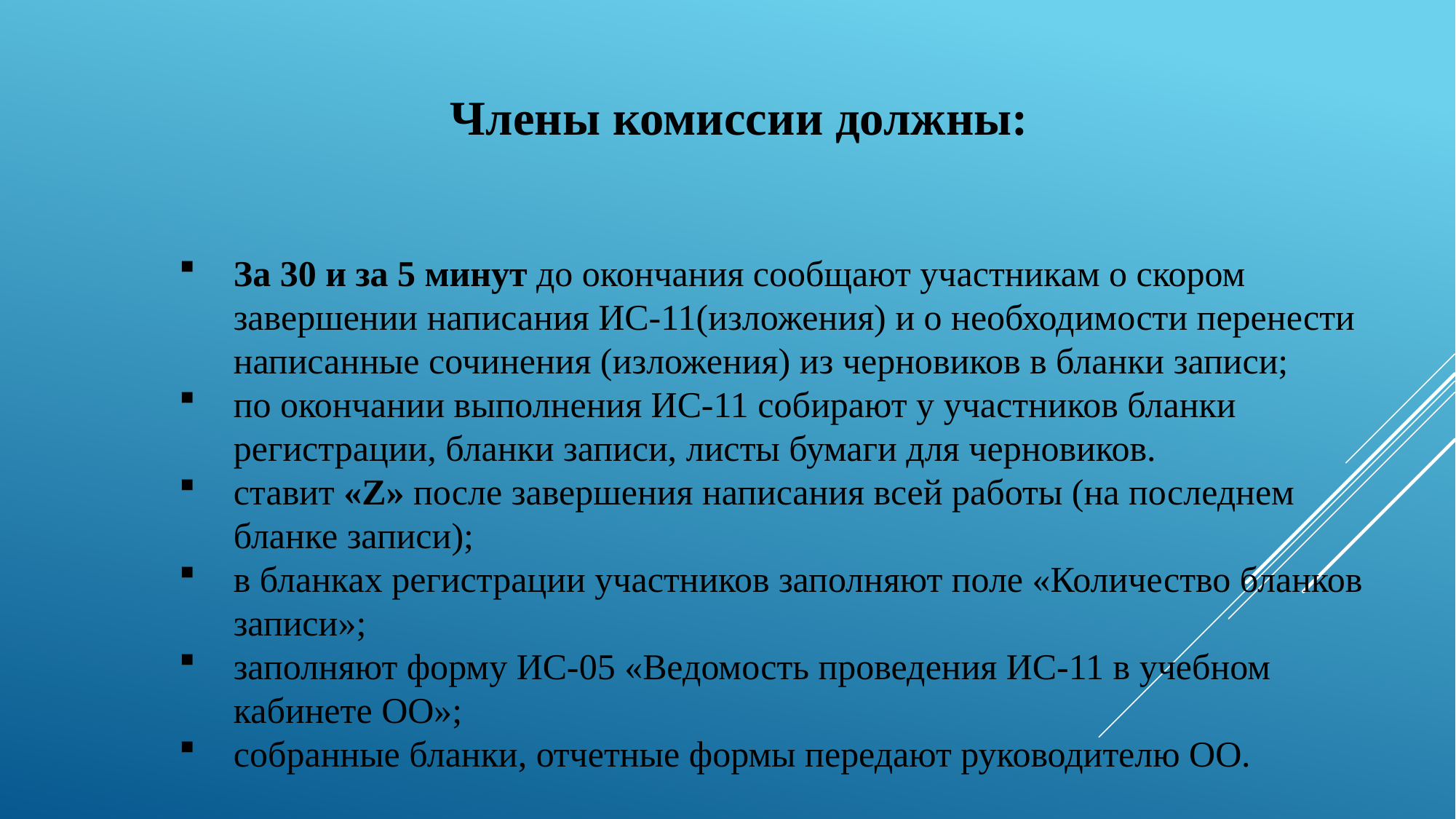

Члены комиссии должны:

За 30 и за 5 минут до окончания сообщают участникам о скором завершении написания ИС-11(изложения) и о необходимости перенести написанные сочинения (изложения) из черновиков в бланки записи;
по окончании выполнения ИС-11 собирают у участников бланки регистрации, бланки записи, листы бумаги для черновиков.
ставит «Z» после завершения написания всей работы (на последнем бланке записи);
в бланках регистрации участников заполняют поле «Количество бланков записи»;
заполняют форму ИС-05 «Ведомость проведения ИС-11 в учебном кабинете ОО»;
собранные бланки, отчетные формы передают руководителю ОО.